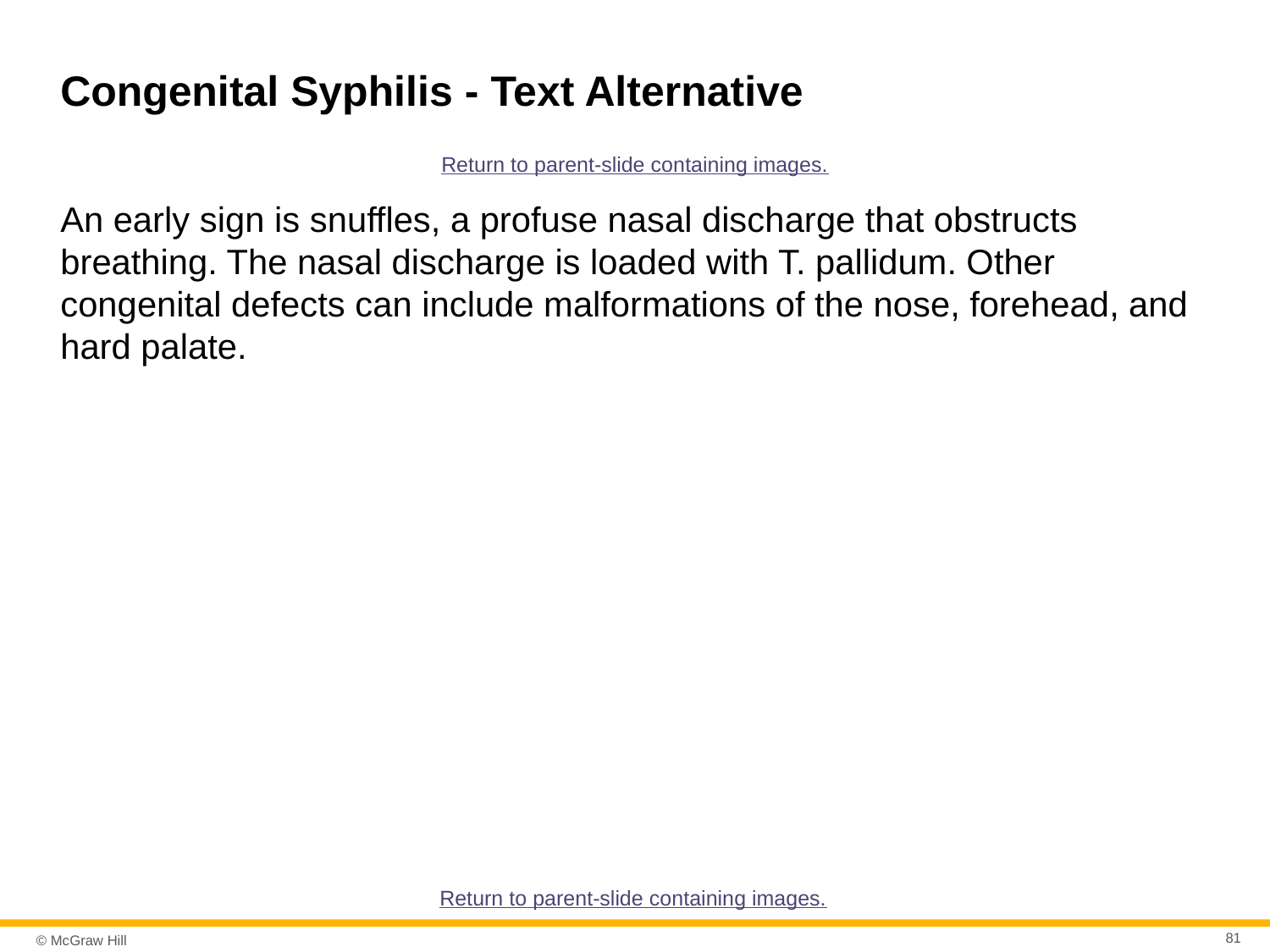

# Congenital Syphilis - Text Alternative
Return to parent-slide containing images.
An early sign is snuffles, a profuse nasal discharge that obstructs breathing. The nasal discharge is loaded with T. pallidum. Other congenital defects can include malformations of the nose, forehead, and hard palate.
Return to parent-slide containing images.